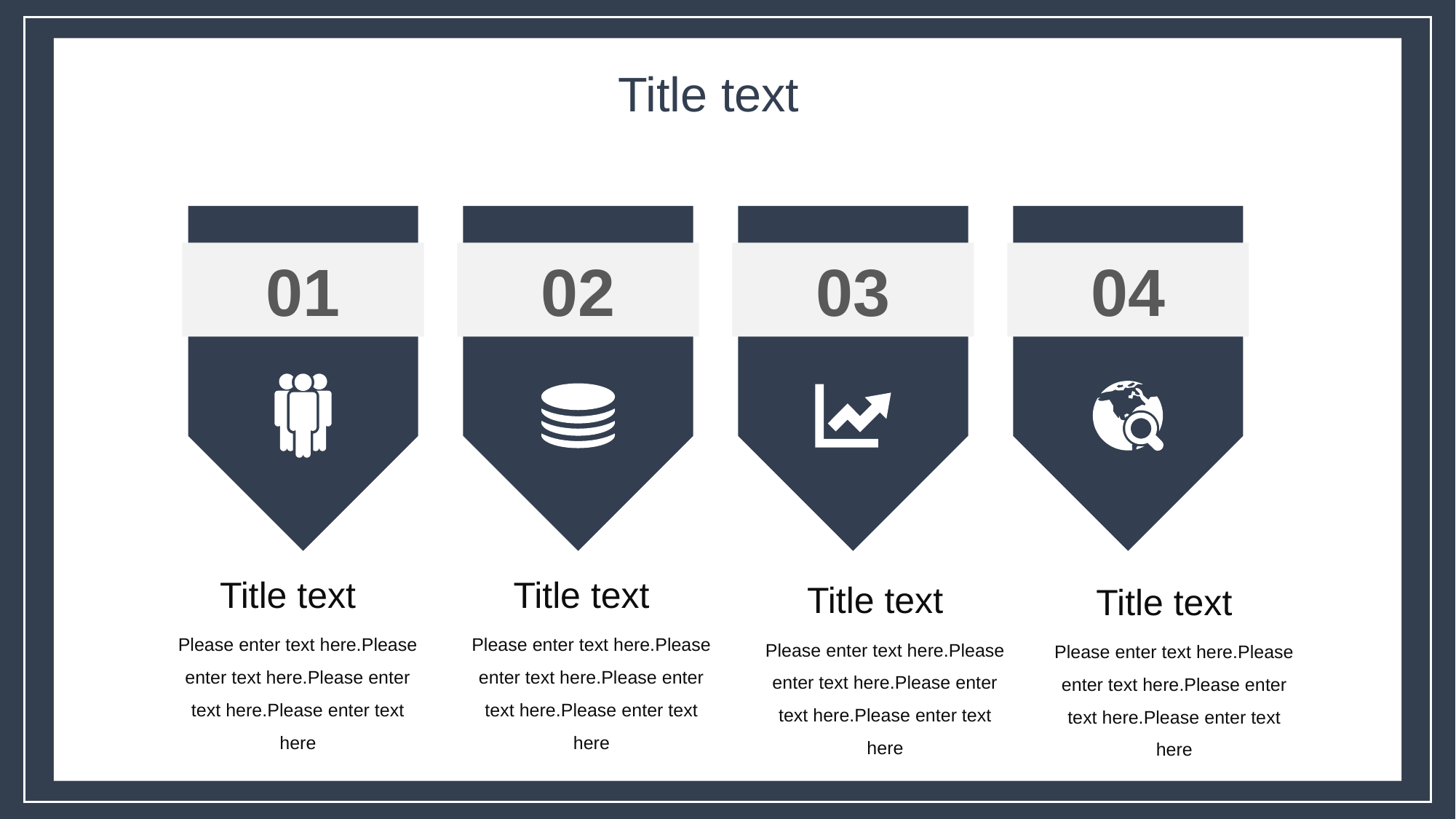

Title text
01
02
03
04

Title text
Title text
Title text
Title text
Please enter text here.Please enter text here.Please enter text here.Please enter text here
Please enter text here.Please enter text here.Please enter text here.Please enter text here
Please enter text here.Please enter text here.Please enter text here.Please enter text here
Please enter text here.Please enter text here.Please enter text here.Please enter text here